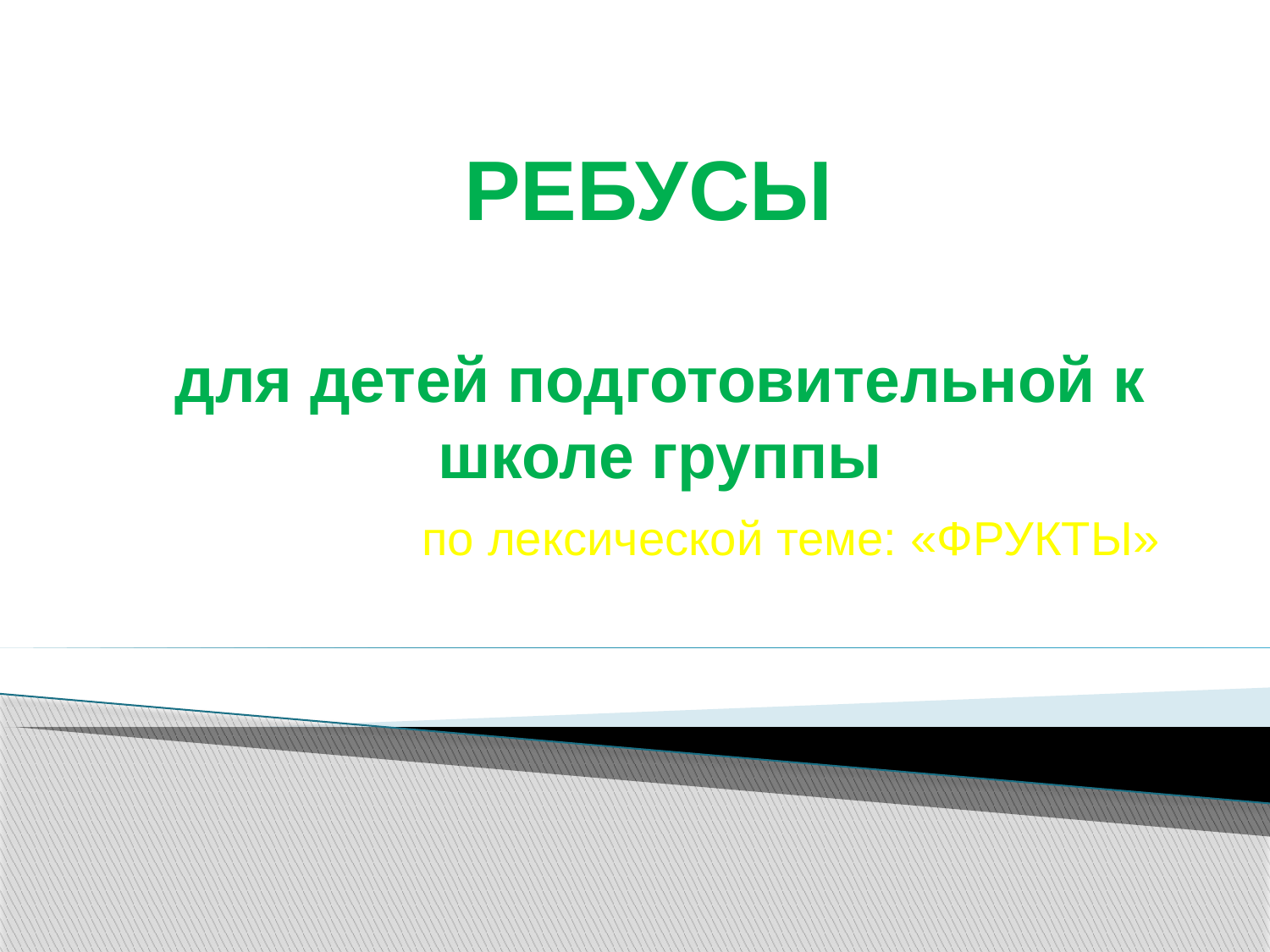

# РЕБУСЫ для детей подготовительной к школе группы
по лексической теме: «ФРУКТЫ»